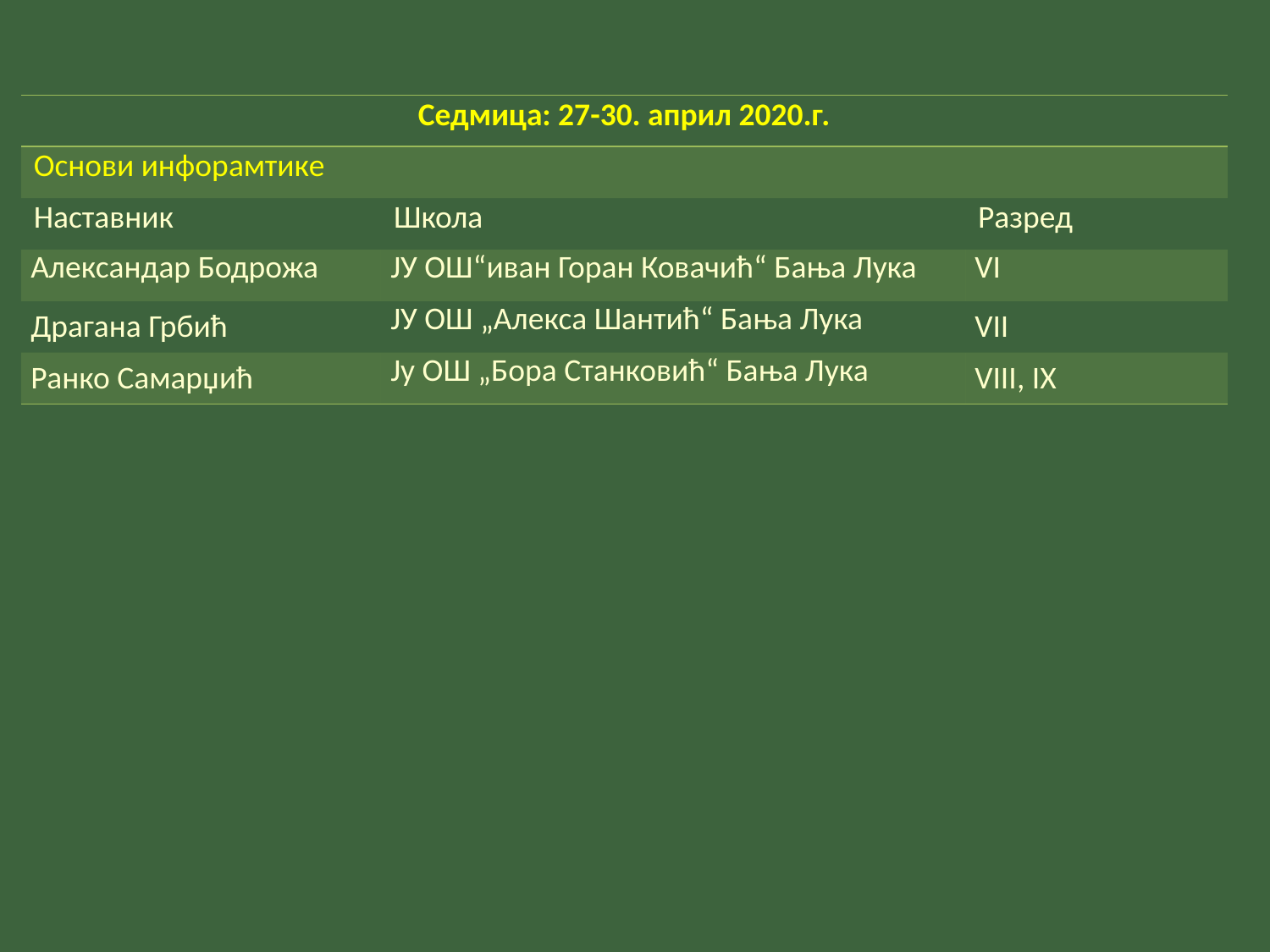

| Седмица: 27-30. април 2020.г. |  |  |
| --- | --- | --- |
| Основи инфорамтике |  |  |
| Наставник | Школа | Разред |
| Александар Бодрожа | ЈУ ОШ“иван Горан Ковачић“ Бања Лука | VI |
| Драгана Грбић | ЈУ ОШ „Алекса Шантић“ Бања Лука | VII |
| Ранко Самарџић | Ју ОШ „Бора Станковић“ Бања Лука | VIII, IX |